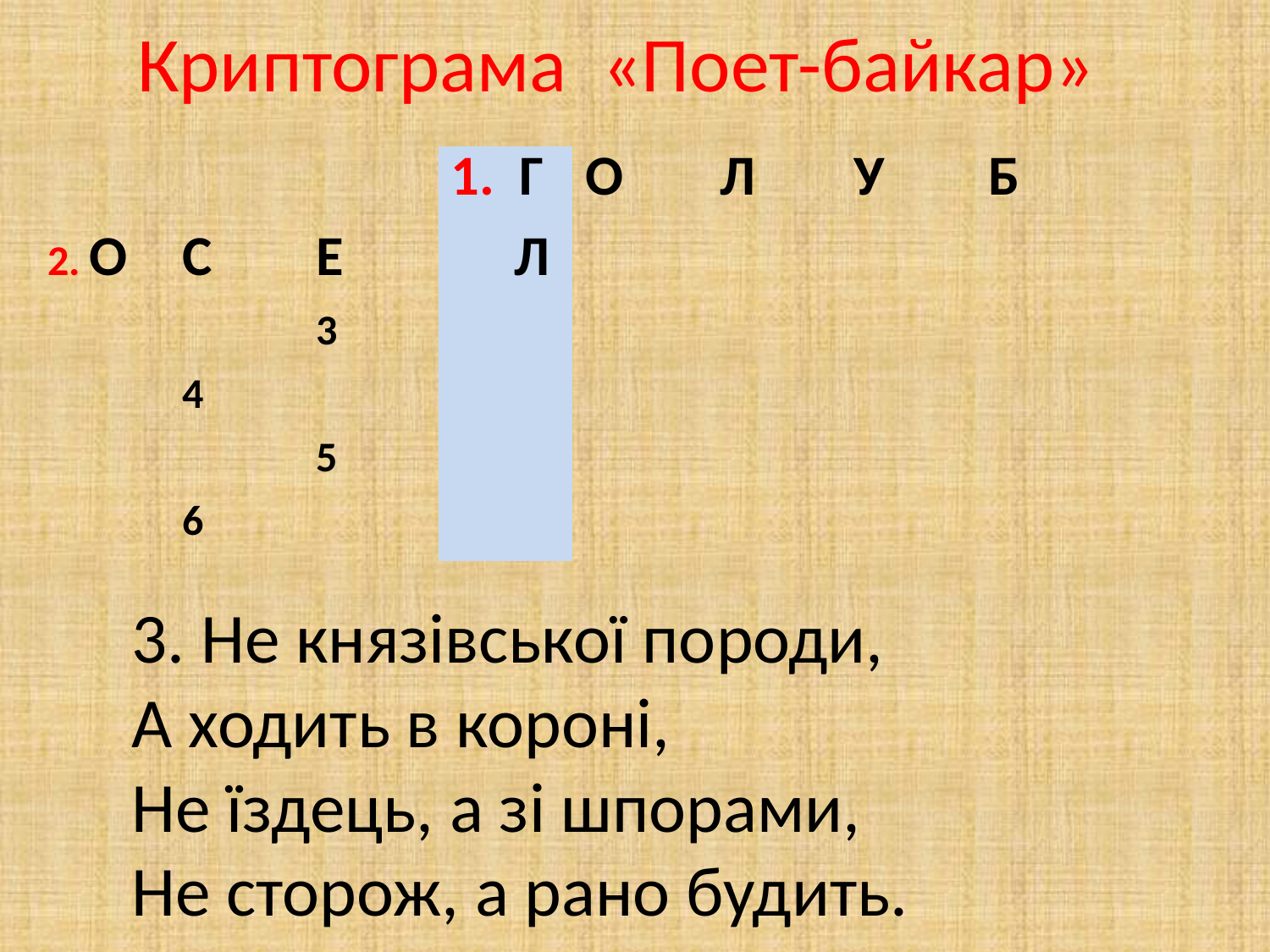

# Криптограма  «Поет-байкар»
|  |  |  | 1. Г | О | Л | У | Б |  |
| --- | --- | --- | --- | --- | --- | --- | --- | --- |
| 2. О | С | Е | Л |  |  |  |  |  |
|  |  | 3 |  |  |  |  |  |  |
|  | 4 |  |  |  |  |  |  |  |
|  |  | 5 |  |  |  |  |  |  |
|  | 6 |  |  |  |  |  |  |  |
3. Не князівської породи,
А ходить в короні,
Не їздець, а зі шпорами,
Не сторож, а рано будить.